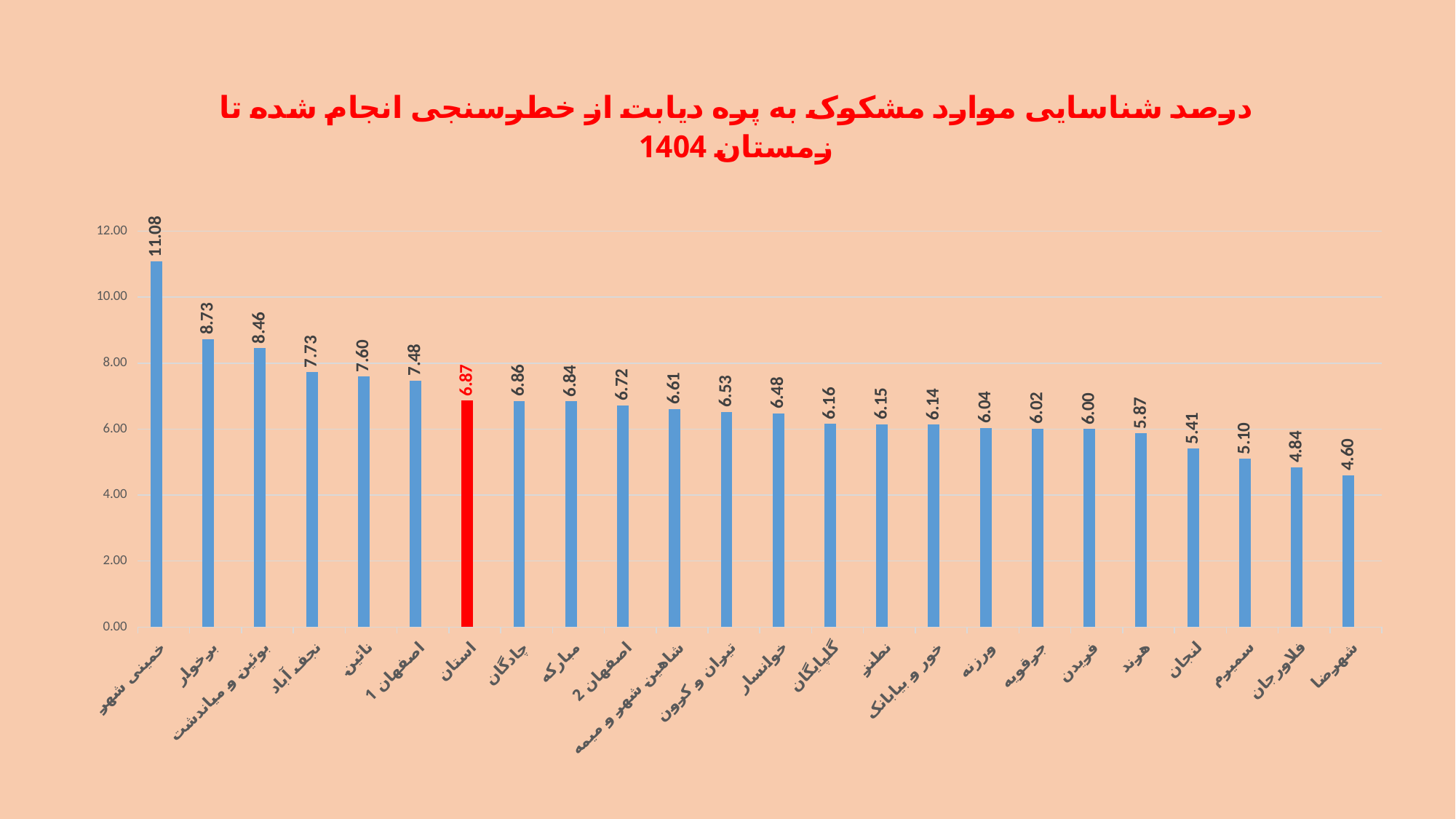

### Chart: درصد شناسایی موارد مشکوک به پره دیابت از خطرسنجی انجام شده تا زمستان 1404

| Category | درصد شناسایی موارد مشکوک به پره دیابت از خطرسنجی انجام شده |  |
|---|---|---|
| خمینی شهر | 11.080978770145402 | None |
| برخوار | 8.728261519153769 | None |
| بوئین و میاندشت | 8.459192564623875 | None |
| نجف آباد | 7.728142566678627 | None |
| نائین | 7.597575757575757 | None |
| اصفهان 1 | 7.476927889879556 | None |
| استان | 6.869778828081579 | None |
| چادگان | 6.8599791013584115 | None |
| مبارکه | 6.842629607677465 | None |
| اصفهان 2 | 6.724617730945967 | None |
| شاهین شهر و میمه | 6.613850061395099 | None |
| تیران و کرون | 6.526026259795527 | None |
| خوانسار | 6.478825712839548 | None |
| گلپایگان | 6.1615685217625655 | None |
| نطنز | 6.149651620720994 | None |
| خور و بیابانک | 6.135270442721115 | None |
| ورزنه | 6.039504519584868 | None |
| جرقویه | 6.0151436768094815 | None |
| فریدن | 5.999801986733111 | None |
| هرند | 5.867483722711605 | None |
| لنجان | 5.405480363878412 | None |
| سمیرم | 5.095422890861729 | None |
| فلاورجان | 4.843222252934316 | None |
| شهرضا | 4.604089809679705 | None |